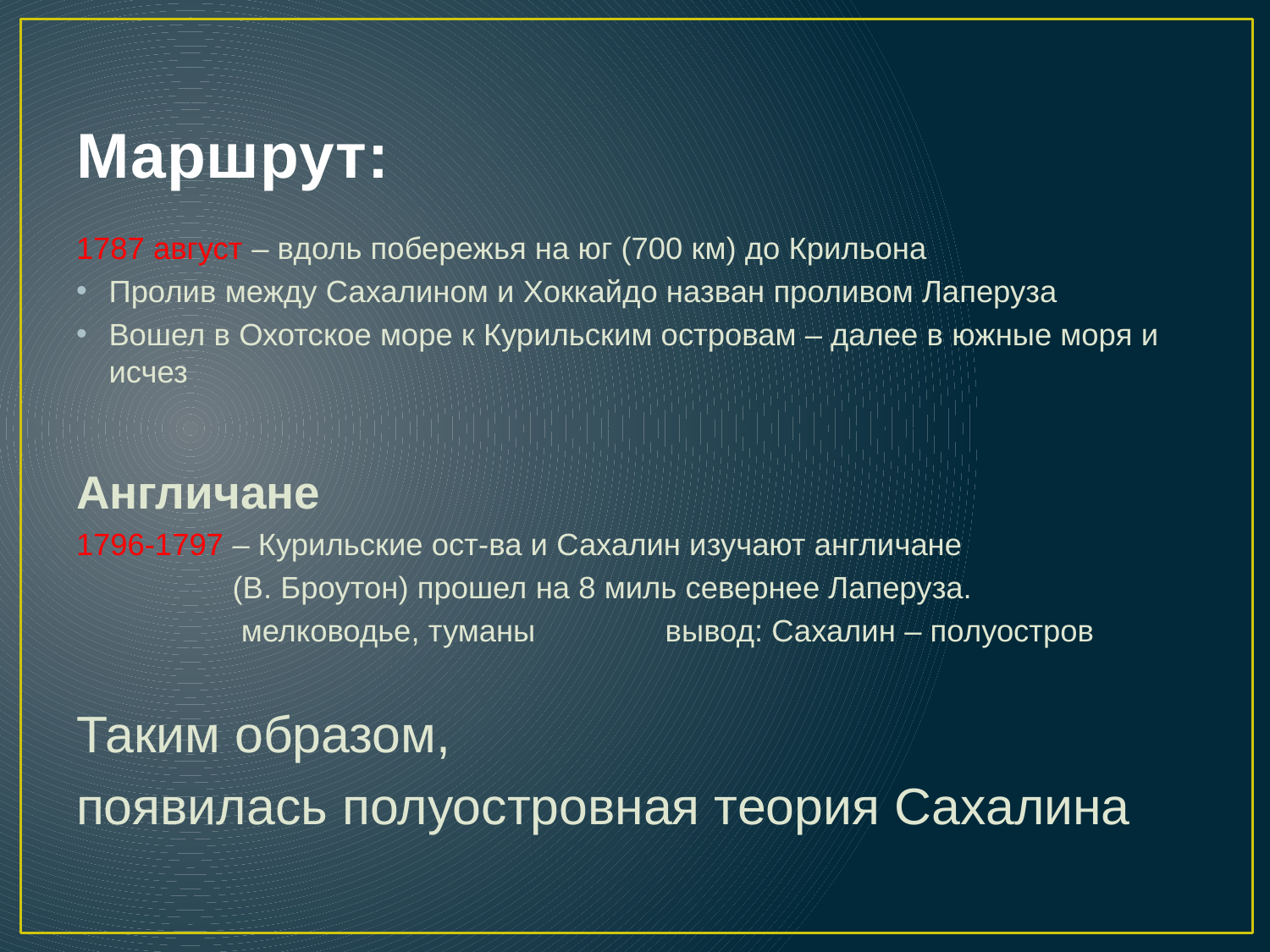

# Маршрут:
1787 август – вдоль побережья на юг (700 км) до Крильона
Пролив между Сахалином и Хоккайдо назван проливом Лаперуза
Вошел в Охотское море к Курильским островам – далее в южные моря и  исчез

Англичане
1796-1797 – Курильские ост-ва и Сахалин изучают англичане
                  (В. Броутон) прошел на 8 миль севернее Лаперуза.
                   мелководье, туманы               вывод: Сахалин – полуостров

Таким образом,
появилась полуостровная теория Сахалина